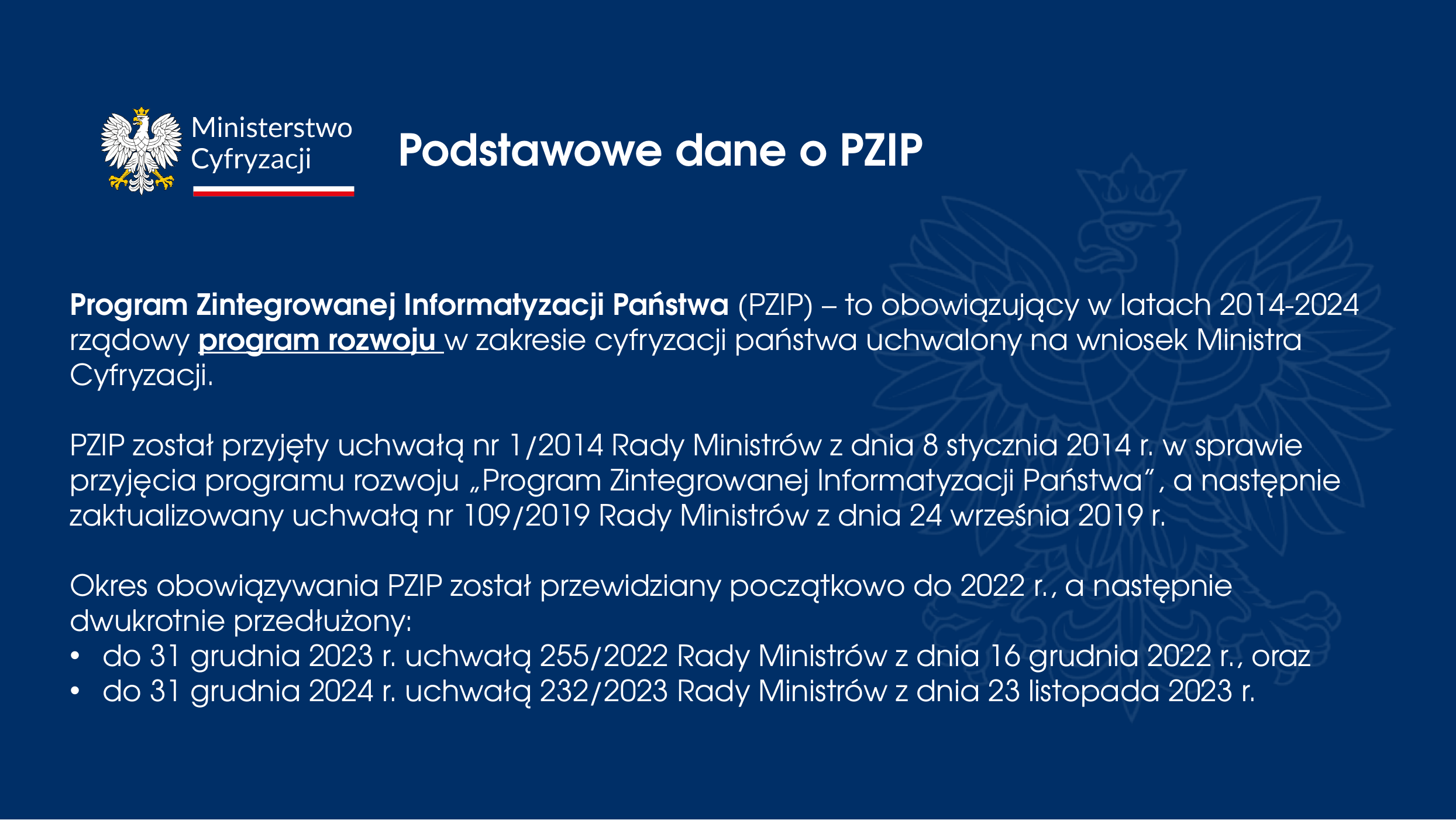

# Podstawowe dane o PZIP
Program Zintegrowanej Informatyzacji Państwa (PZIP) – to obowiązujący w latach 2014-2024 rządowy program rozwoju w zakresie cyfryzacji państwa uchwalony na wniosek Ministra Cyfryzacji.

PZIP został przyjęty uchwałą nr 1/2014 Rady Ministrów z dnia 8 stycznia 2014 r. w sprawie  przyjęcia programu rozwoju „Program Zintegrowanej Informatyzacji Państwa”, a następnie zaktualizowany uchwałą nr 109/2019 Rady Ministrów z dnia 24 września 2019 r.

Okres obowiązywania PZIP został przewidziany początkowo do 2022 r., a następnie dwukrotnie przedłużony:
do 31 grudnia 2023 r. uchwałą 255/2022 Rady Ministrów z dnia 16 grudnia 2022 r., oraz
do 31 grudnia 2024 r. uchwałą 232/2023 Rady Ministrów z dnia 23 listopada 2023 r.